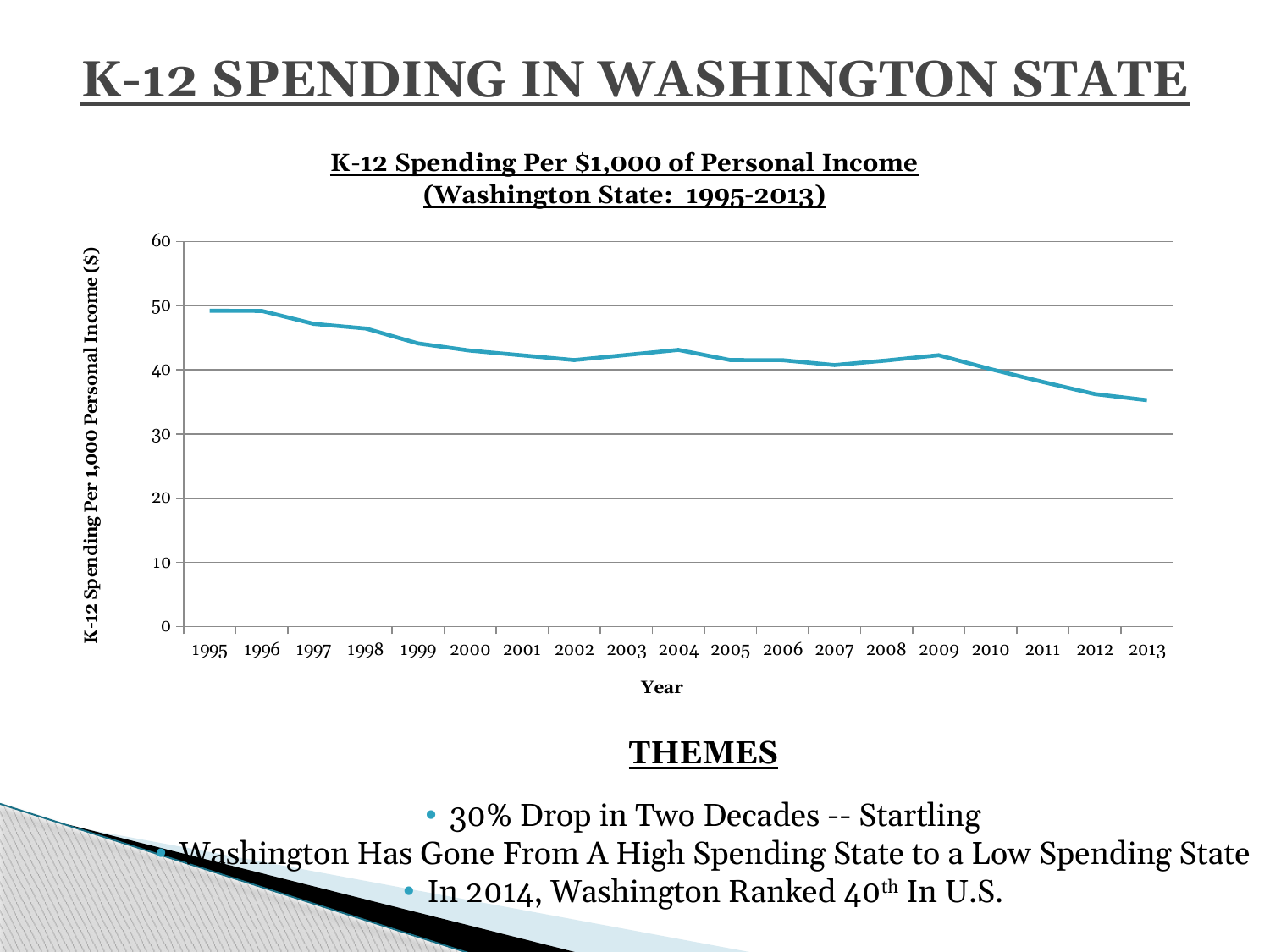

# K-12 SPENDING IN WASHINGTON STATE

### Chart: K-12 Spending Per $1,000 of Personal Income
(Washington State:  1995-2013)

| Category | K-12 Education Spending:  State and Local As Percent of Personal Income |
|---|---|
| 1995 | 49.2 |
| 1996 | 49.18 |
| 1997 | 47.16 |
| 1998 | 46.44 |
| 1999 | 44.12 |
| 2000 | 43.0 |
| 2001 | 42.260000000000005 |
| 2002 | 41.52 |
| 2003 | 42.315 |
| 2004 | 43.11 |
| 2005 | 41.52 |
| 2006 | 41.5 |
| 2007 | 40.74 |
| 2008 | 41.46 |
| 2009 | 42.28 |
| 2010 | 40.1 |
| 2011 | 38.11 |
| 2012 | 36.23 |
| 2013 | 35.27 |
THEMES

30% Drop in Two Decades -- Startling
Washington Has Gone From A High Spending State to a Low Spending State
In 2014, Washington Ranked 40th In U.S.